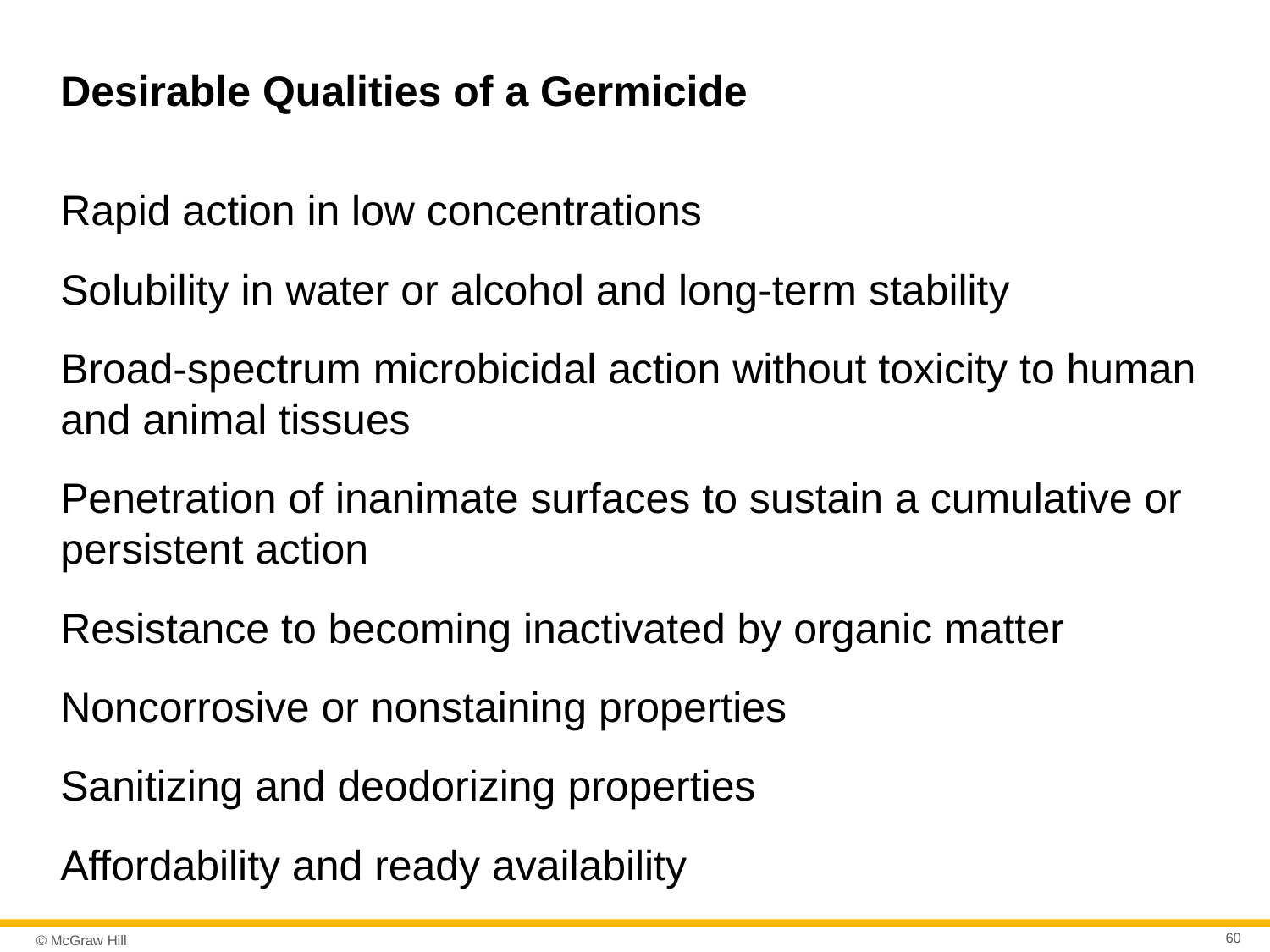

# Desirable Qualities of a Germicide
Rapid action in low concentrations
Solubility in water or alcohol and long-term stability
Broad-spectrum microbicidal action without toxicity to human and animal tissues
Penetration of inanimate surfaces to sustain a cumulative or persistent action
Resistance to becoming inactivated by organic matter
Noncorrosive or nonstaining properties
Sanitizing and deodorizing properties
Affordability and ready availability